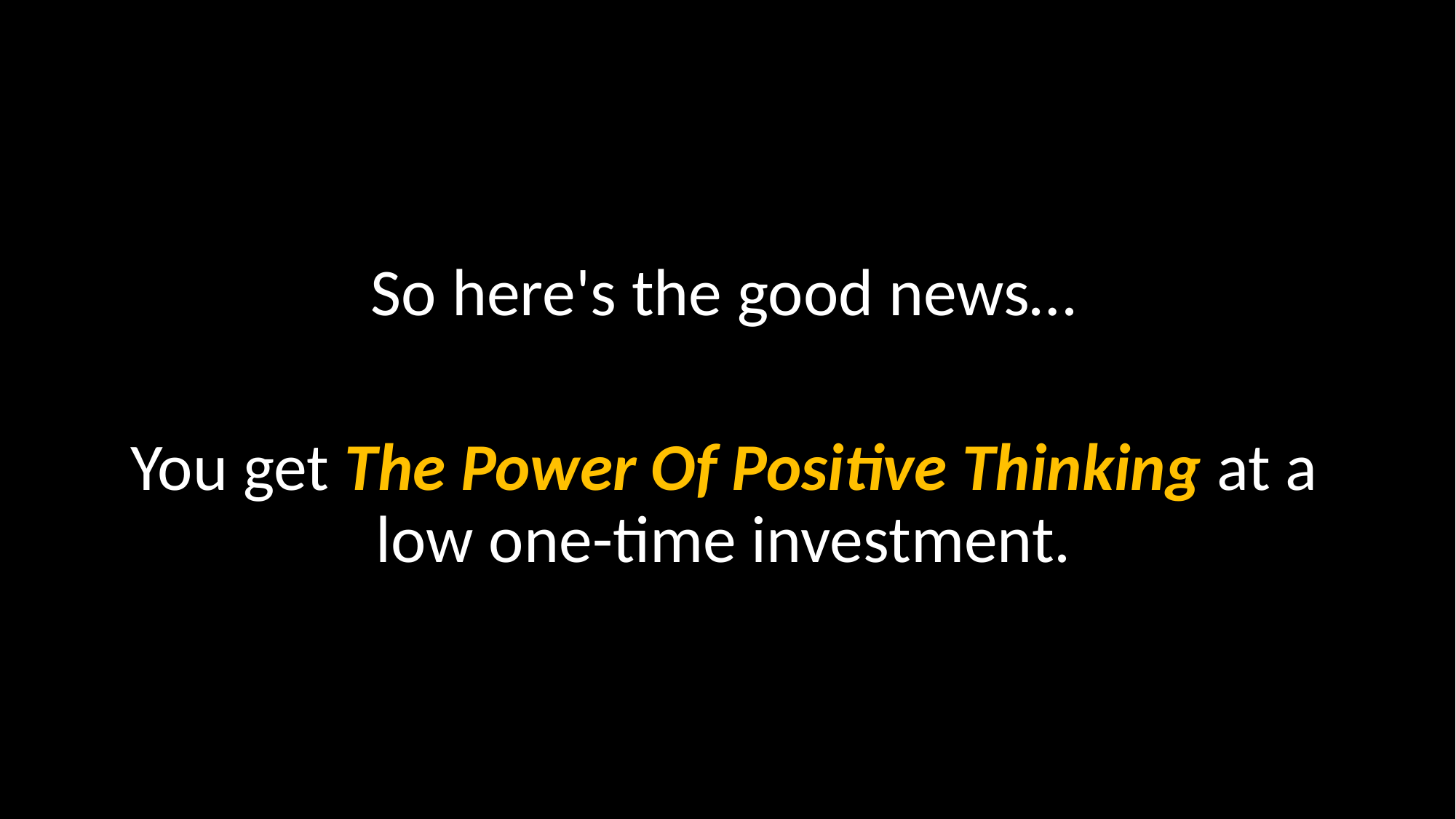

So here's the good news…

You get The Power Of Positive Thinking at a low one-time investment.